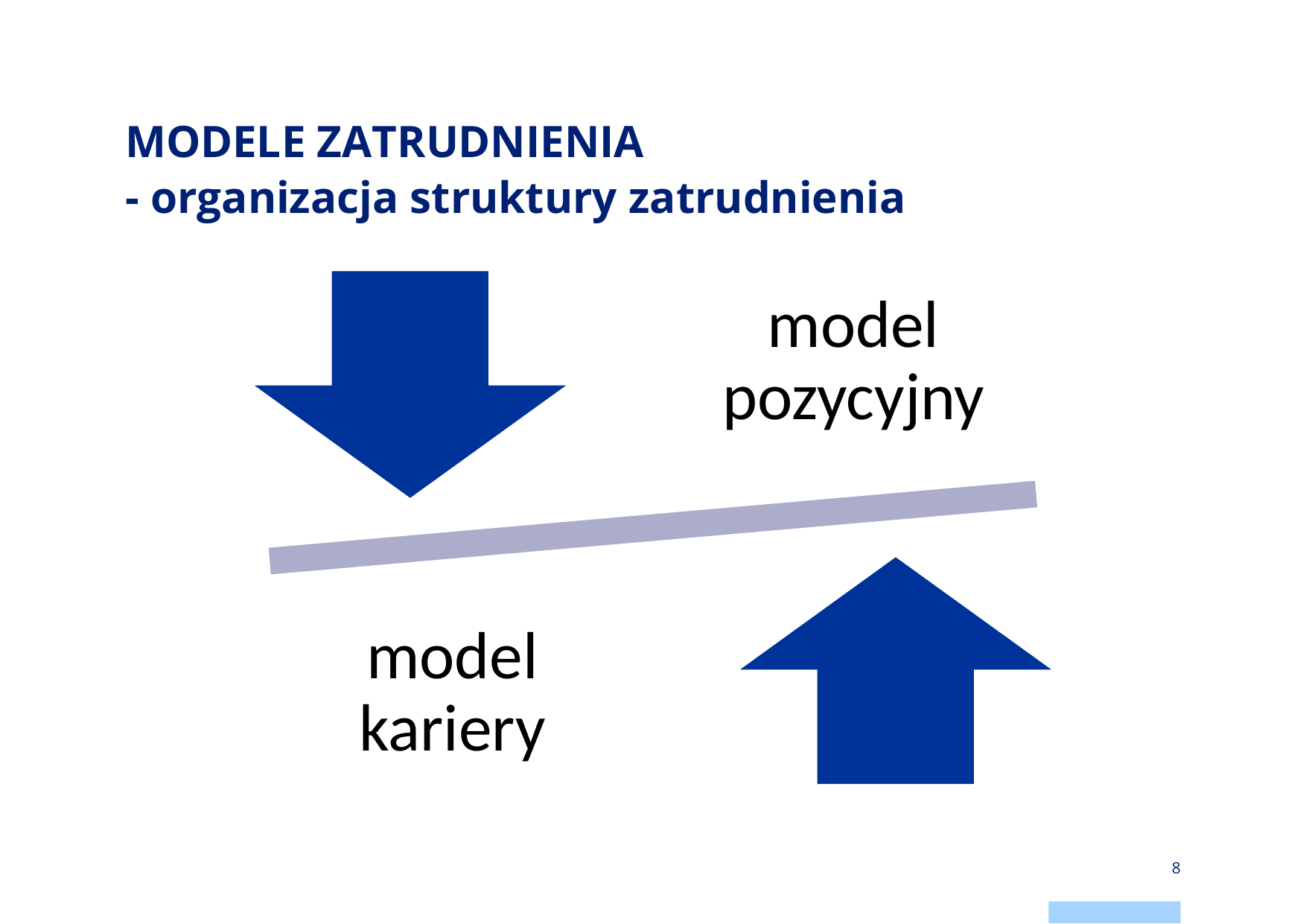

# MODELE ZATRUDNIENIA - organizacja struktury zatrudnienia
model pozycyjny
model kariery
8